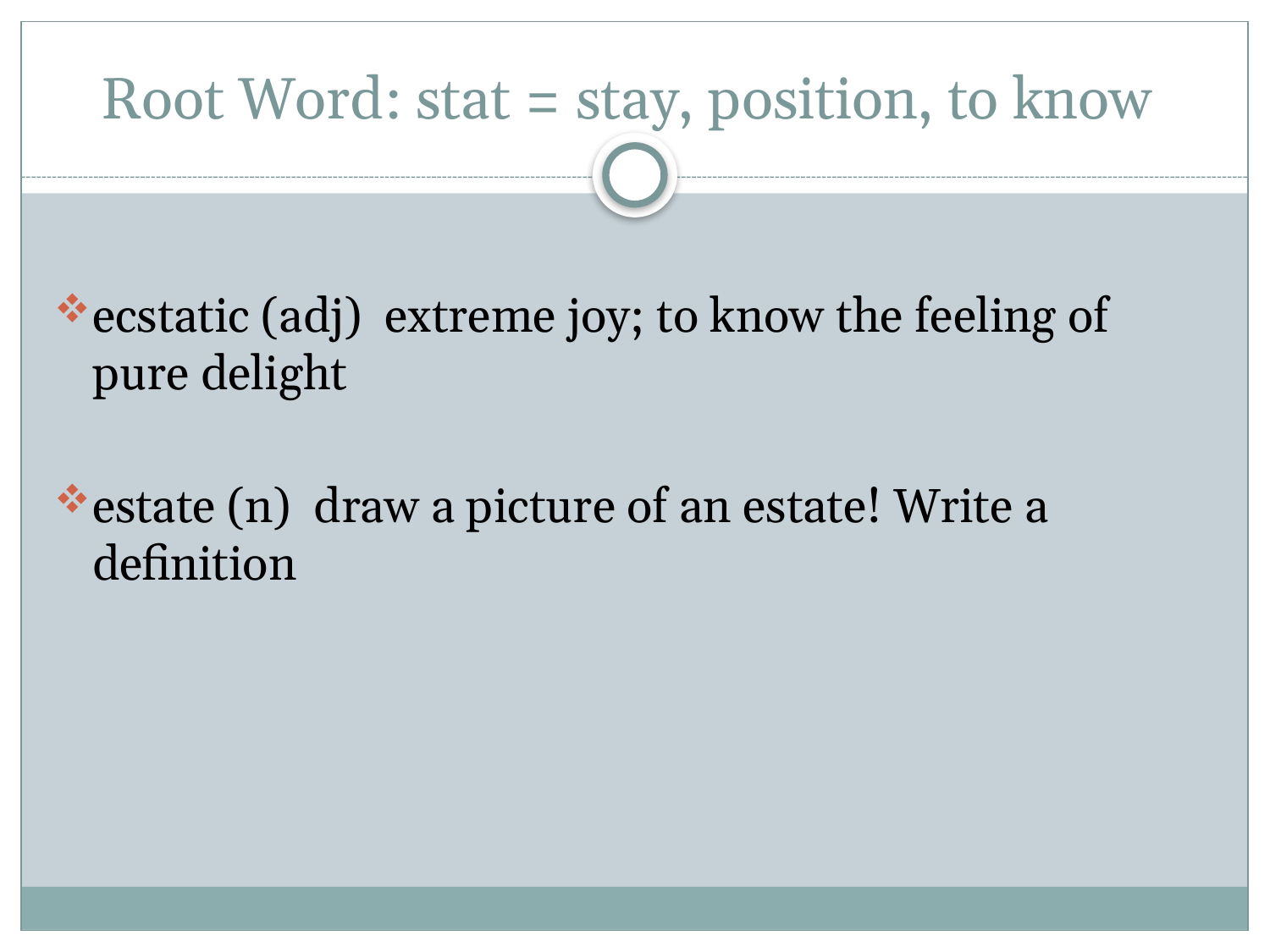

# Root Word: stat = stay, position, to know

ecstatic (adj)  extreme joy; to know the feeling of pure delight

estate (n)  draw a picture of an estate! Write a definition